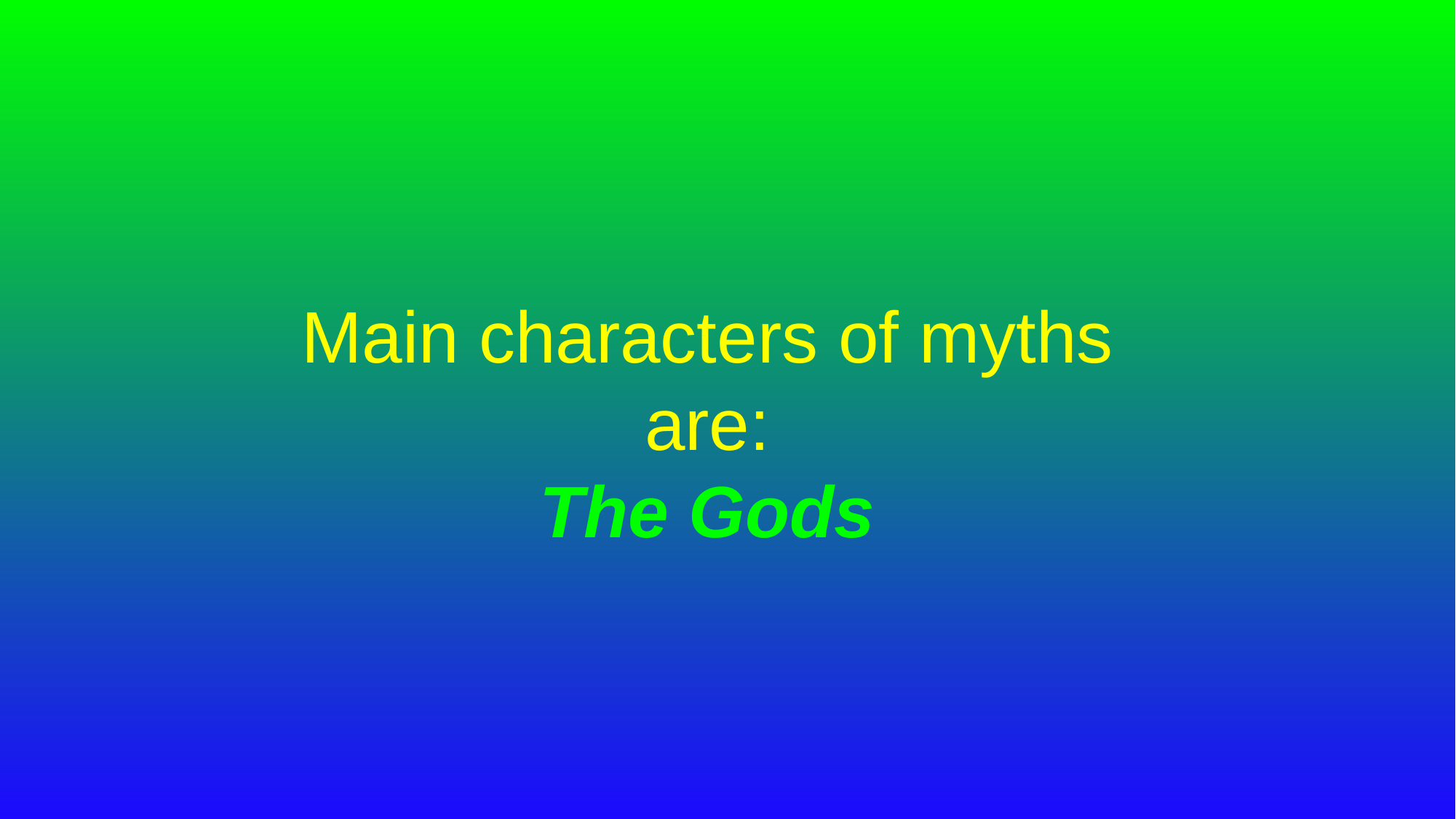

Main characters of myths are:
The Gods